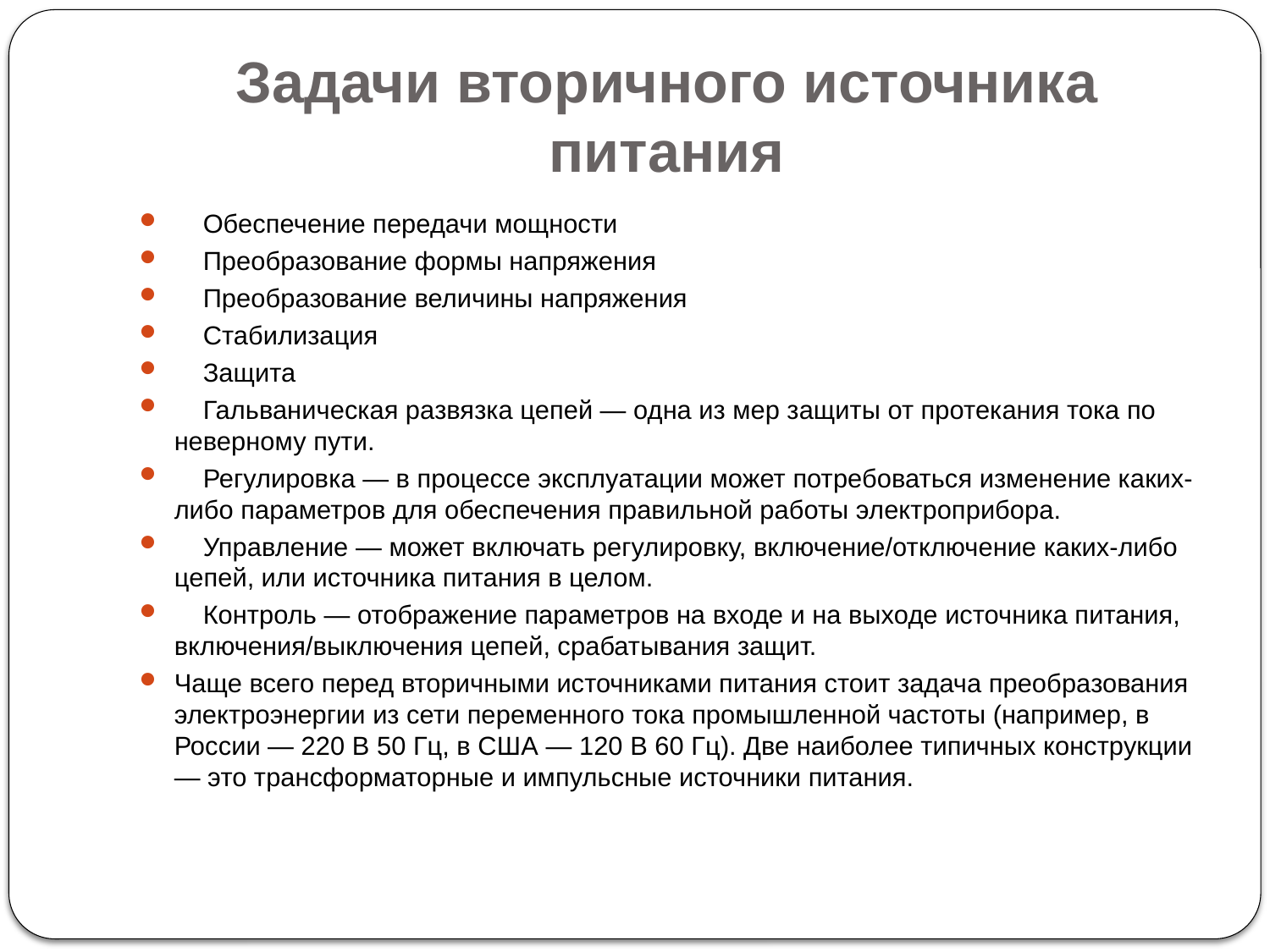

# Задачи вторичного источника питания
    Обеспечение передачи мощности
    Преобразование формы напряжения
    Преобразование величины напряжения
    Стабилизация
    Защита
    Гальваническая развязка цепей — одна из мер защиты от протекания тока по неверному пути.
    Регулировка — в процессе эксплуатации может потребоваться изменение каких-либо параметров для обеспечения правильной работы электроприбора.
    Управление — может включать регулировку, включение/отключение каких-либо цепей, или источника питания в целом.
    Контроль — отображение параметров на входе и на выходе источника питания, включения/выключения цепей, срабатывания защит.
Чаще всего перед вторичными источниками питания стоит задача преобразования электроэнергии из сети переменного тока промышленной частоты (например, в России — 220 В 50 Гц, в США — 120 В 60 Гц). Две наиболее типичных конструкции — это трансформаторные и импульсные источники питания.